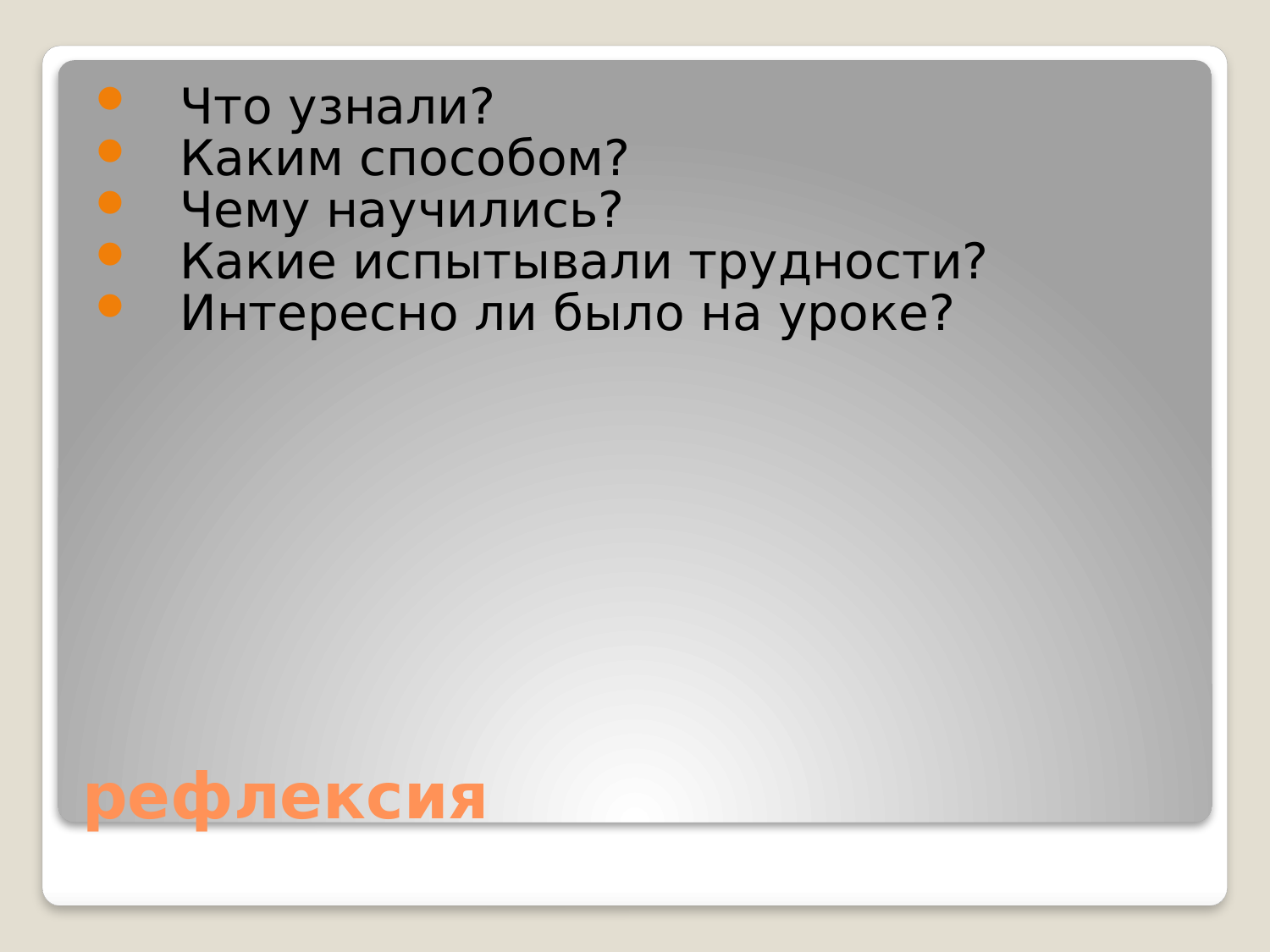

Что узнали?
Каким способом?
Чему научились?
Какие испытывали трудности?
Интересно ли было на уроке?
# рефлексия